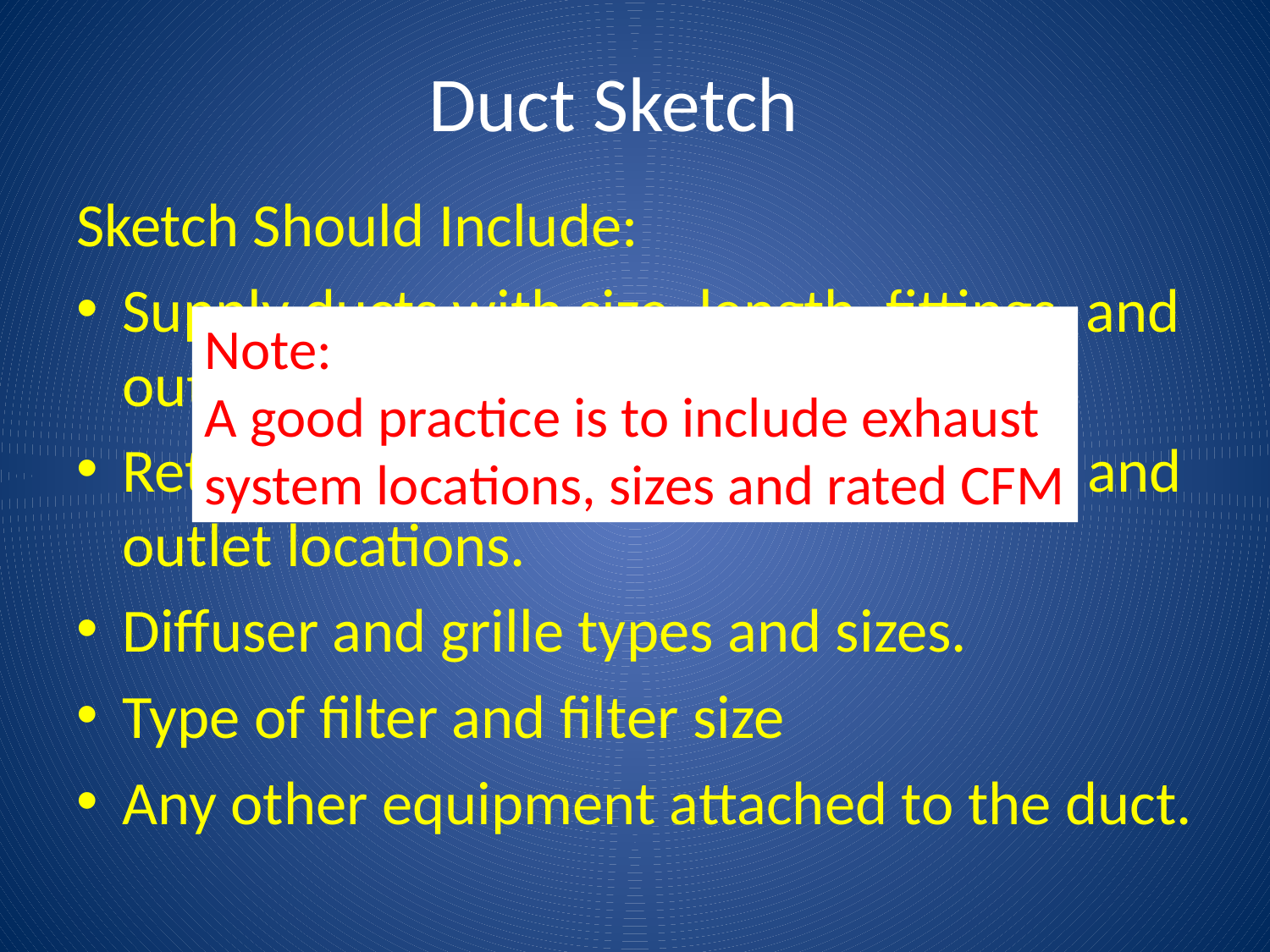

# Duct Sketch
Sketch Should Include:
Supply ducts with size, length, fittings, and outlet locations.
Return ducts with size, length, fittings, and outlet locations.
Diffuser and grille types and sizes.
Type of filter and filter size
Any other equipment attached to the duct.

Note:
A good practice is to include exhaust
system locations, sizes and rated CFM